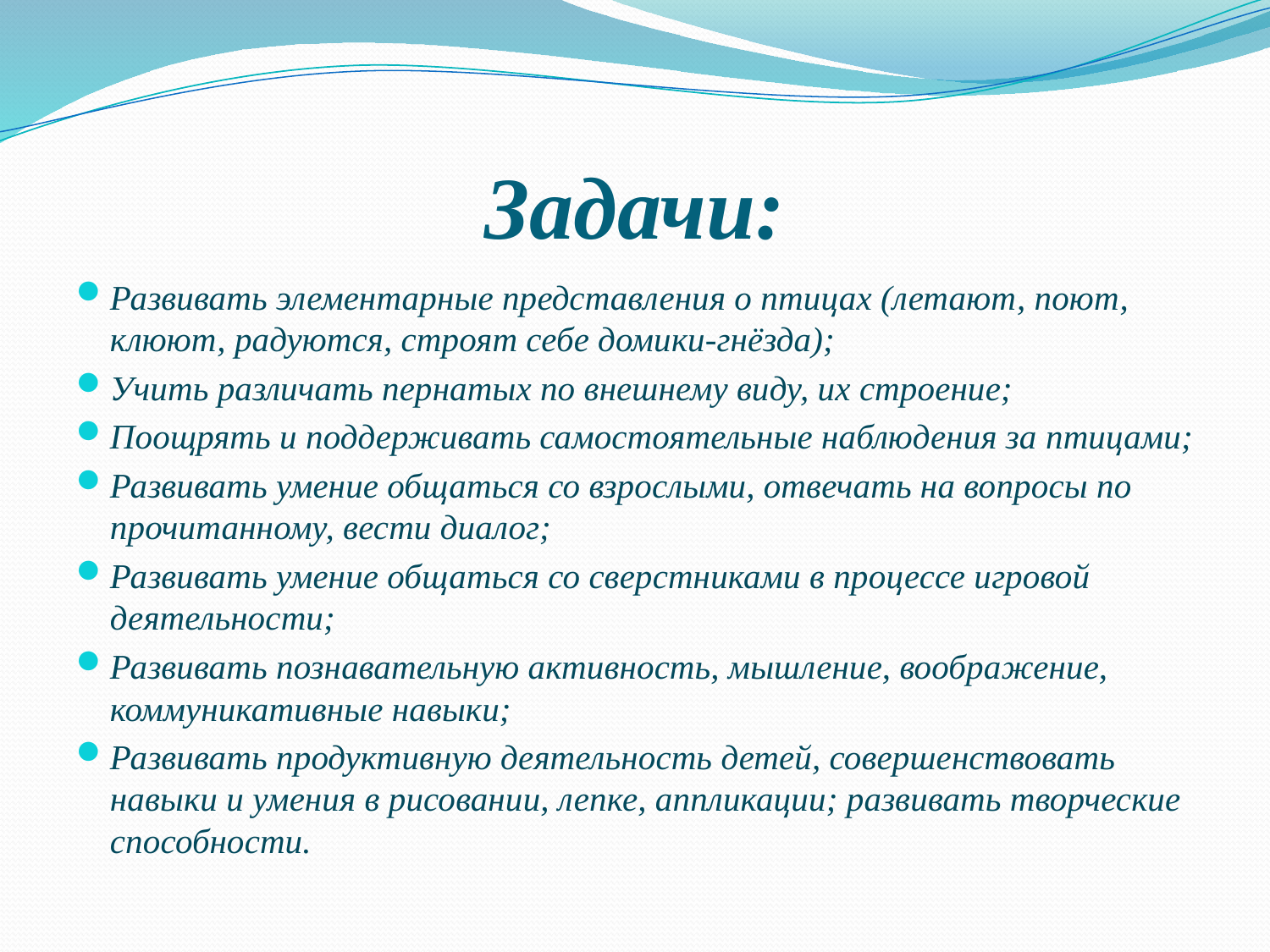

# Задачи:
Развивать элементарные представления о птицах (летают, поют, клюют, радуются, строят себе домики-гнёзда);
Учить различать пернатых по внешнему виду, их строение;
Поощрять и поддерживать самостоятельные наблюдения за птицами;
Развивать умение общаться со взрослыми, отвечать на вопросы по прочитанному, вести диалог;
Развивать умение общаться со сверстниками в процессе игровой деятельности;
Развивать познавательную активность, мышление, воображение, коммуникативные навыки;
Развивать продуктивную деятельность детей, совершенствовать навыки и умения в рисовании, лепке, аппликации; развивать творческие способности.